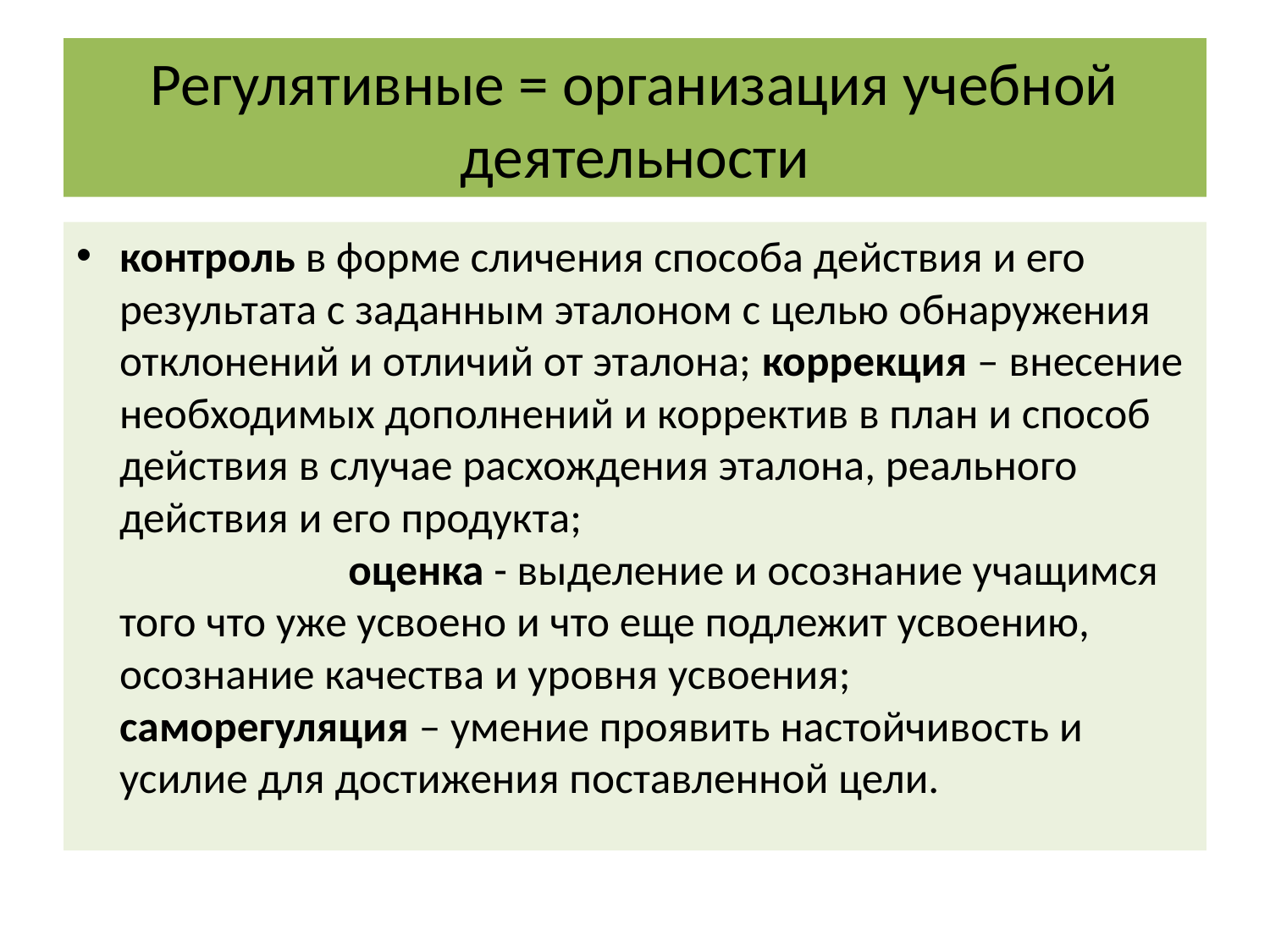

# Регулятивные = организация учебной деятельности
контроль в форме сличения способа действия и его результата с заданным эталоном с целью обнаружения отклонений и отличий от эталона; коррекция – внесение необходимых дополнений и корректив в план и способ действия в случае расхождения эталона, реального действия и его продукта;                                                                                     оценка - выделение и осознание учащимся того что уже усвоено и что еще подлежит усвоению, осознание качества и уровня усвоения;       саморегуляция – умение проявить настойчивость и усилие для достижения поставленной цели.